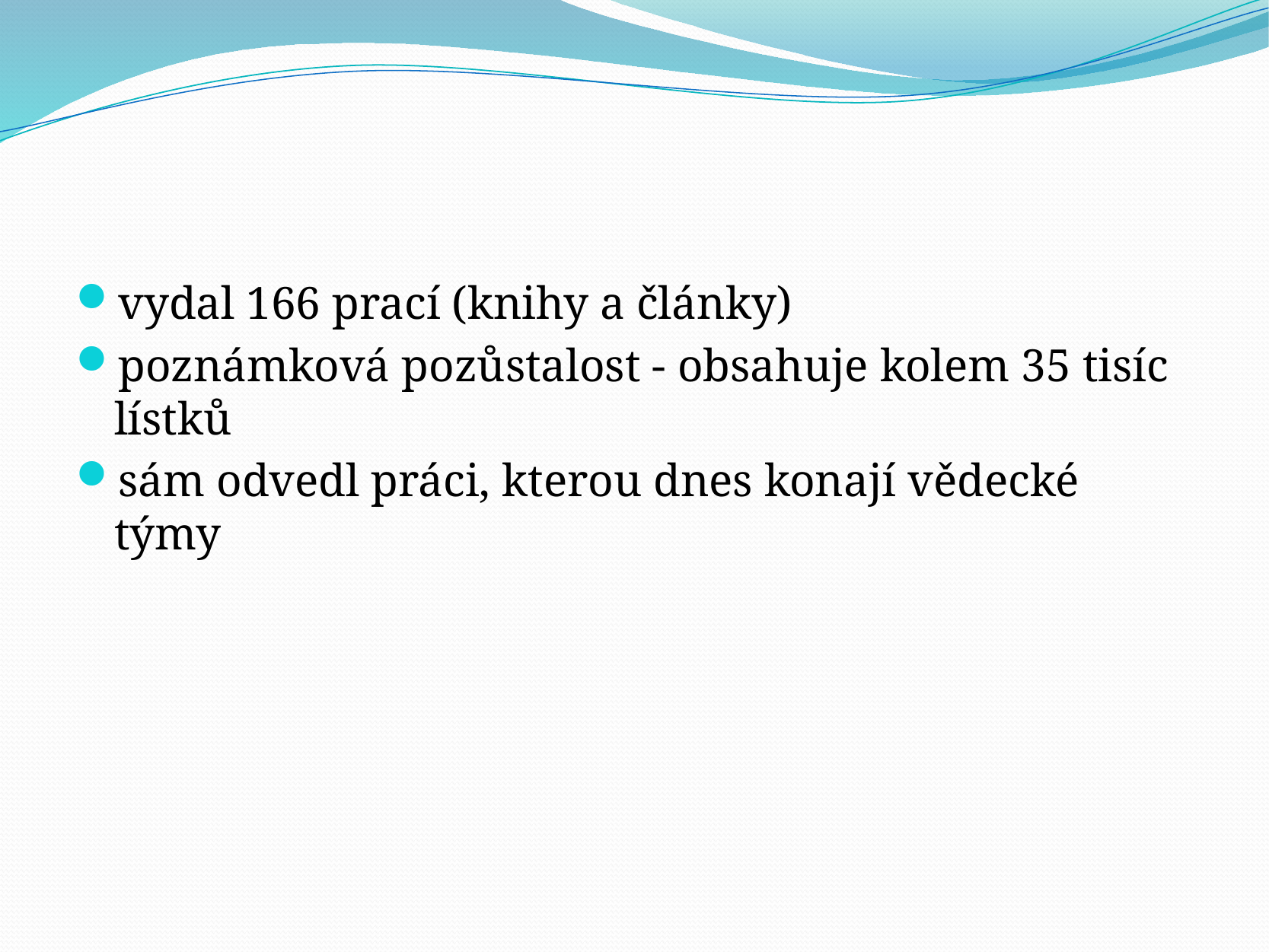

#
vydal 166 prací (knihy a články)
poznámková pozůstalost - obsahuje kolem 35 tisíc lístků
sám odvedl práci, kterou dnes konají vědecké týmy